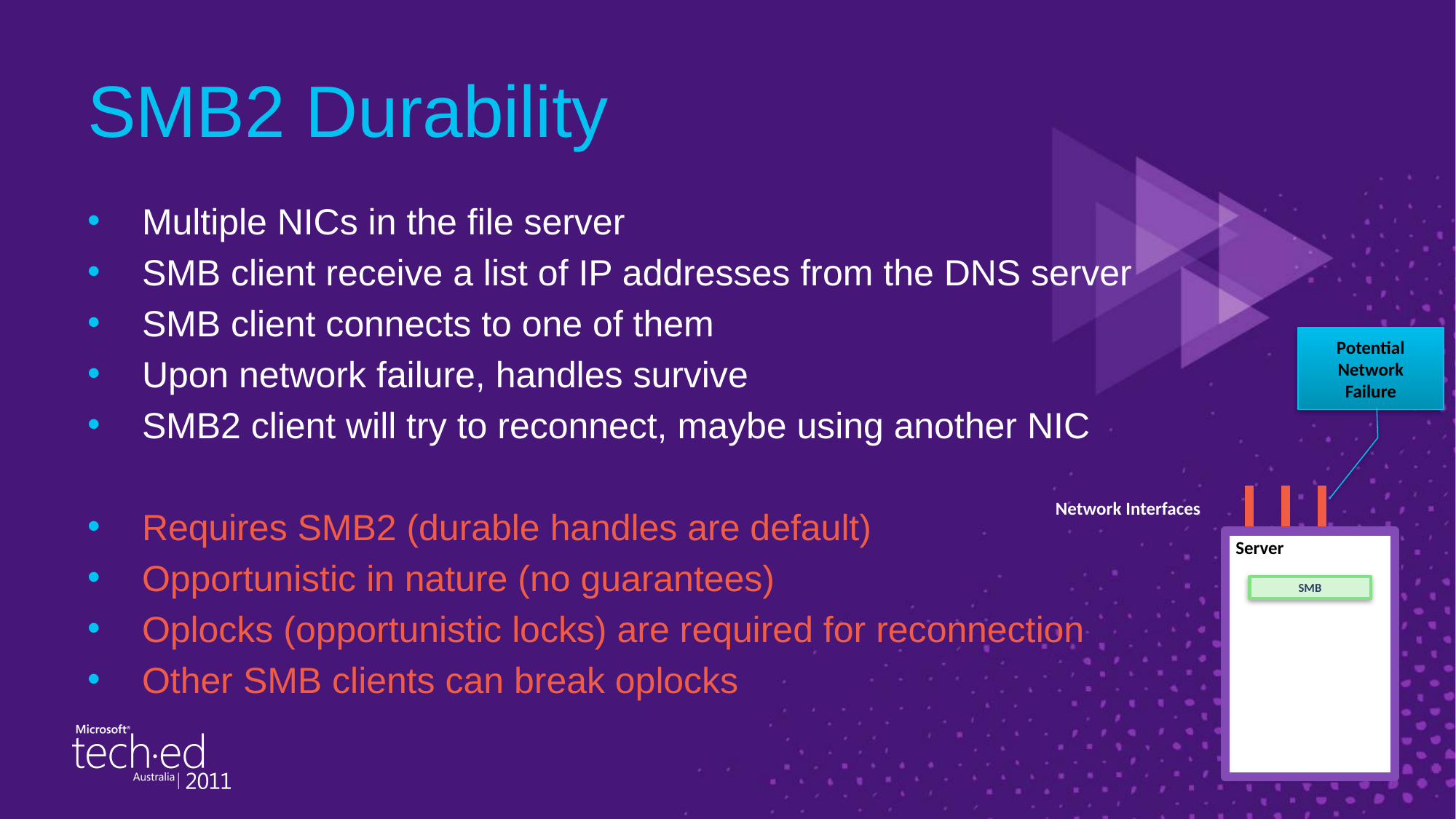

# SMB2 Durability
Multiple NICs in the file server
SMB client receive a list of IP addresses from the DNS server
SMB client connects to one of them
Upon network failure, handles survive
SMB2 client will try to reconnect, maybe using another NIC

Requires SMB2 (durable handles are default)
Opportunistic in nature (no guarantees)
Oplocks (opportunistic locks) are required for reconnection
Other SMB clients can break oplocks
Potential Network
Failure
Network Interfaces

Server
SMB